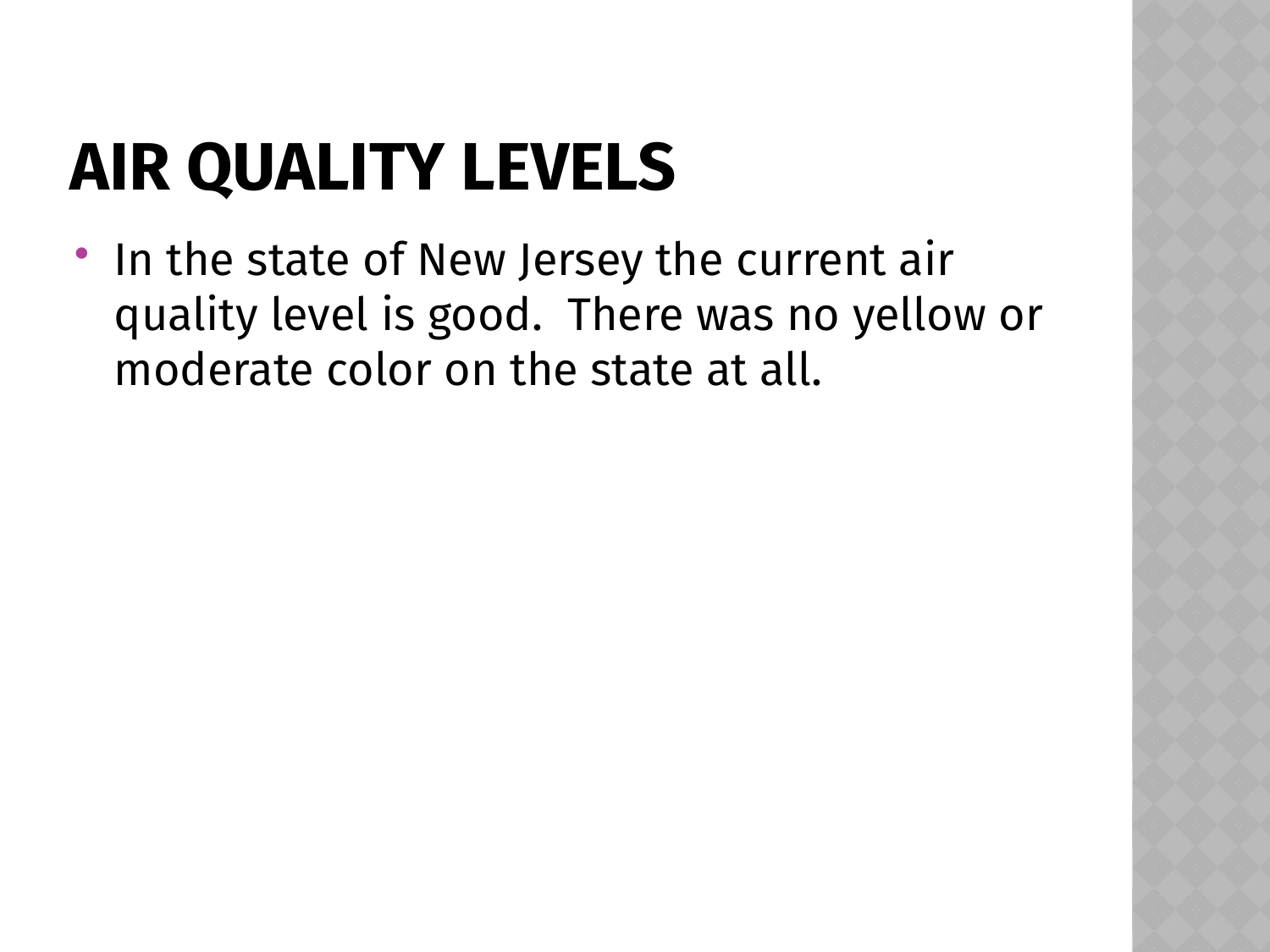

# Air Quality Levels
In the state of New Jersey the current air quality level is good.  There was no yellow or moderate color on the state at all.